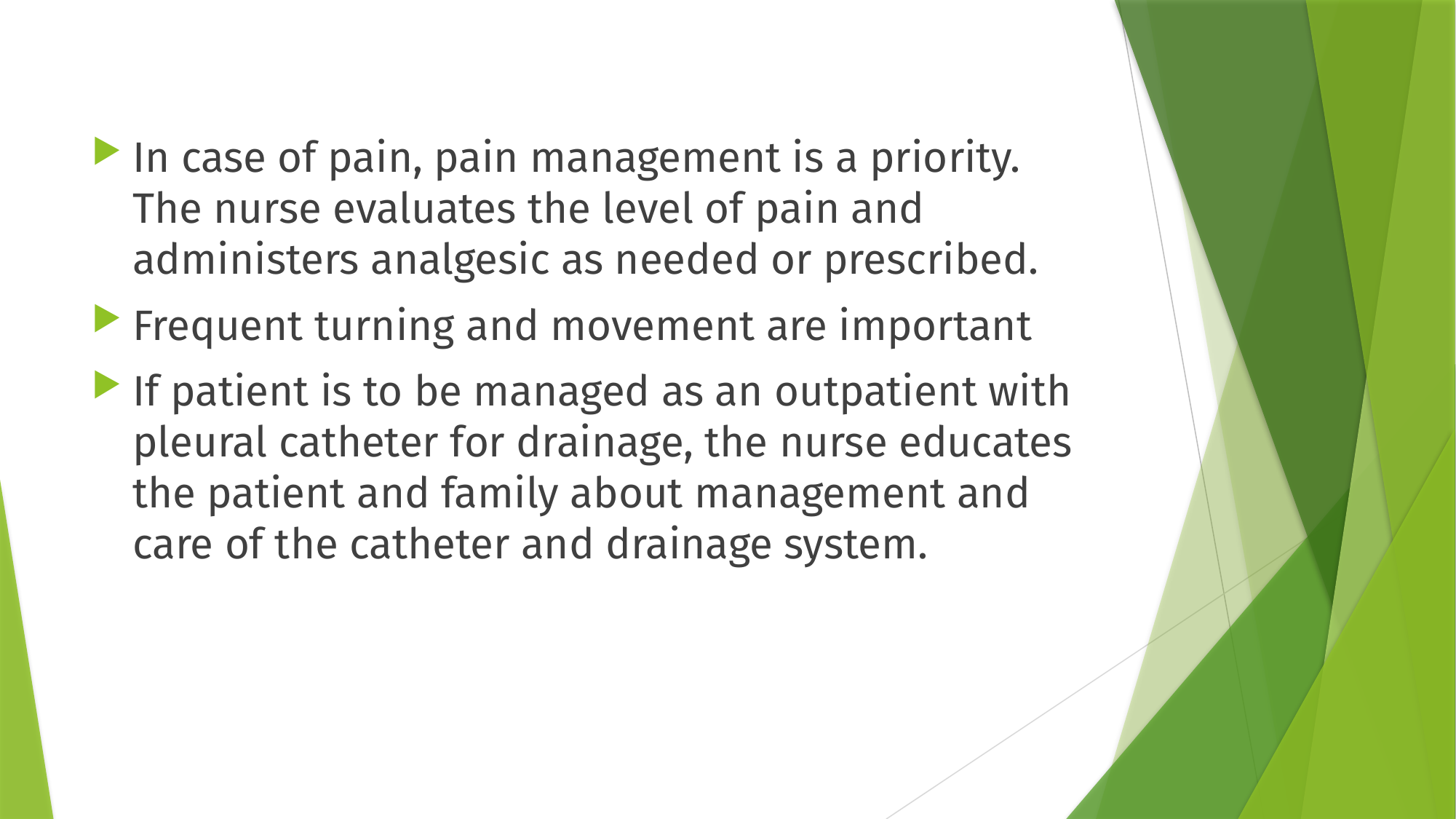

In case of pain, pain management is a priority. The nurse evaluates the level of pain and administers analgesic as needed or prescribed.
Frequent turning and movement are important
If patient is to be managed as an outpatient with pleural catheter for drainage, the nurse educates the patient and family about management and care of the catheter and drainage system.